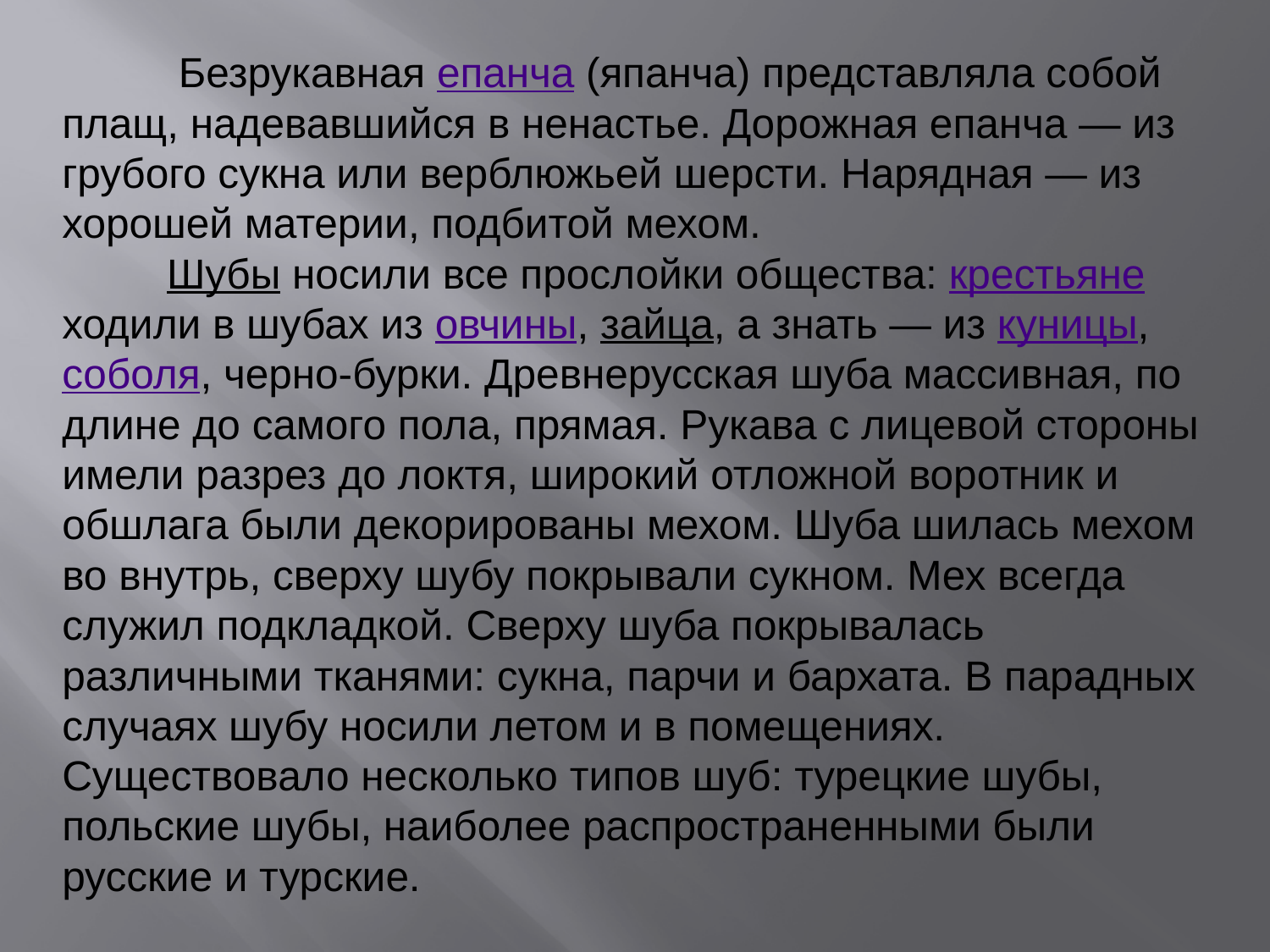

Безрукавная епанча (япанча) представляла собой плащ, надевавшийся в ненастье. Дорожная епанча — из грубого сукна или верблюжьей шерсти. Нарядная — из хорошей материи, подбитой мехом.
         Шубы носили все прослойки общества: крестьяне ходили в шубах из овчины, зайца, а знать — из куницы, соболя, черно-бурки. Древнерусская шуба массивная, по длине до самого пола, прямая. Рукава с лицевой стороны имели разрез до локтя, широкий отложной воротник и обшлага были декорированы мехом. Шуба шилась мехом во внутрь, сверху шубу покрывали сукном. Мех всегда служил подкладкой. Сверху шуба покрывалась различными тканями: сукна, парчи и бархата. В парадных случаях шубу носили летом и в помещениях.
Существовало несколько типов шуб: турецкие шубы, польские шубы, наиболее распространенными были русские и турские.